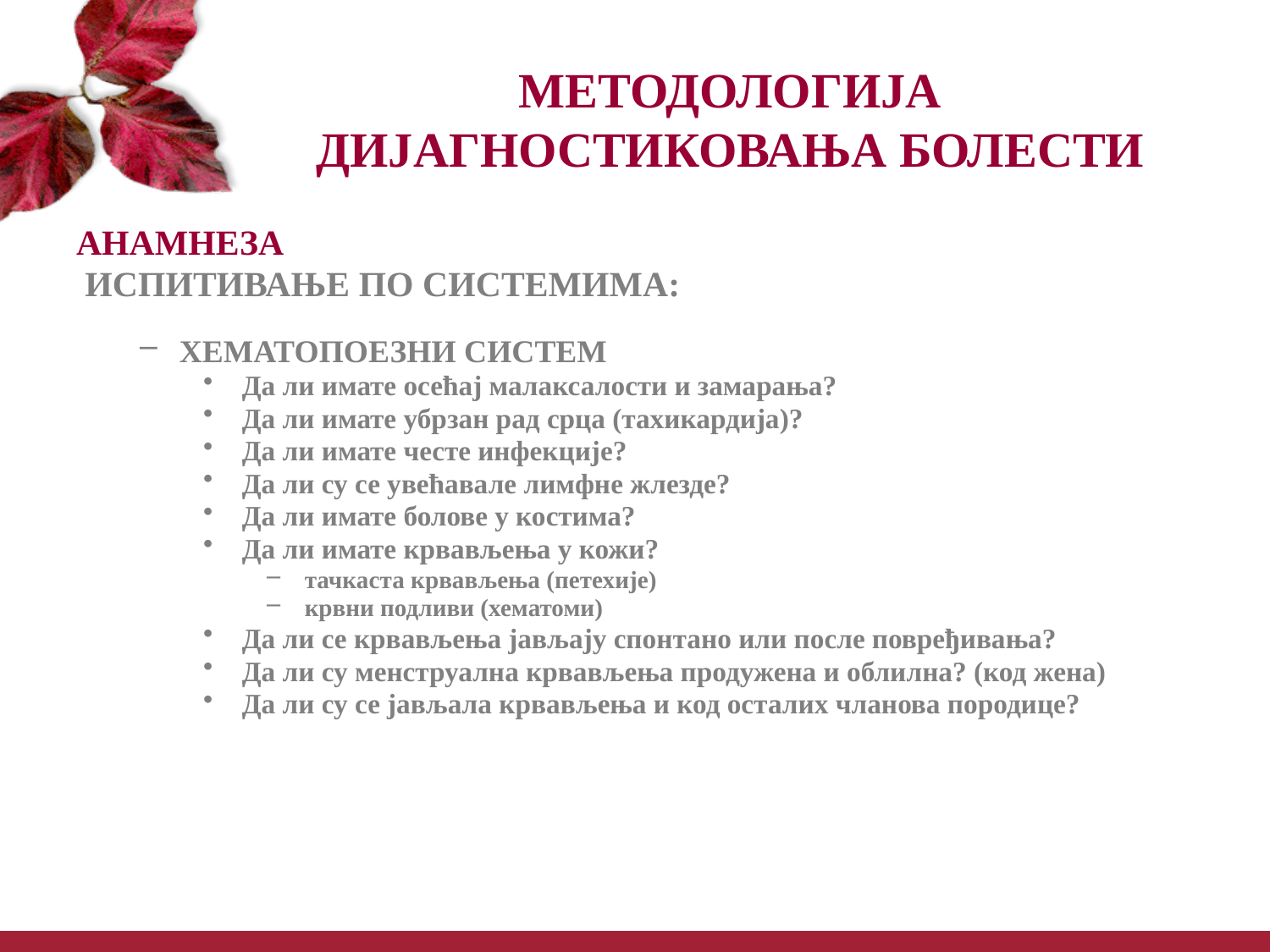

# МЕТОДОЛОГИЈА ДИЈАГНОСТИКОВАЊА БОЛЕСТИ
АНАМНЕЗА
 ИСПИТИВАЊЕ ПО СИСТЕМИМА:

ХЕМАТОПОЕЗНИ СИСТЕМ
 Да ли имате осећај малаксалости и замарања?
 Да ли имате убрзан рад срца (тахикардија)?
 Да ли имате честе инфекције?
 Да ли су се увећавале лимфне жлезде?
 Да ли имате болове у костима?
 Да ли имате крвављења у кожи?
 тачкаста крвављења (петехије)
 крвни подливи (хематоми)
 Да ли се крвављења јављају спонтано или после повређивања?
 Да ли су менструална крвављења продужена и облилна? (код жена)
 Да ли су се јављала крвављења и код осталих чланова породице?